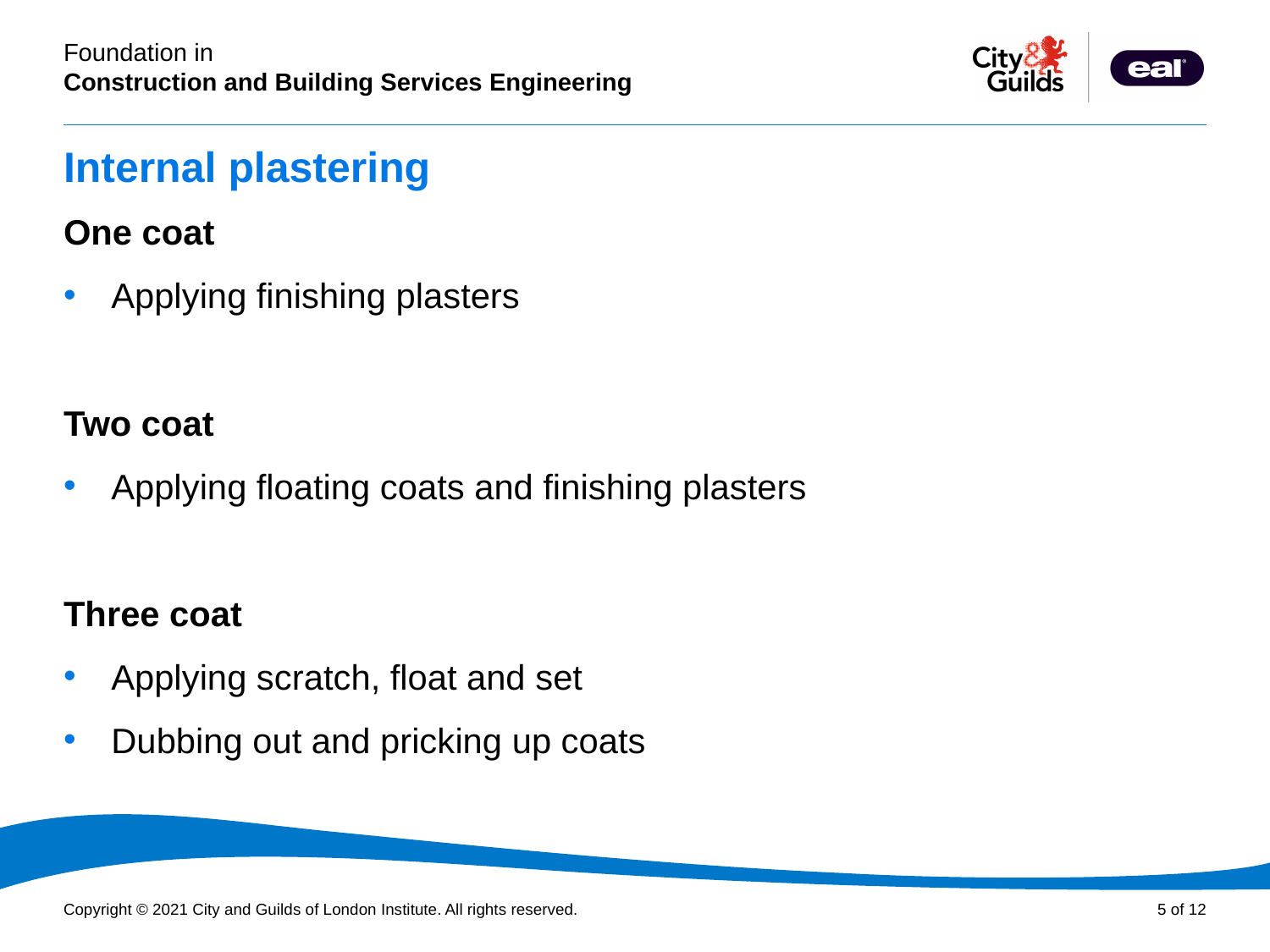

# Internal plastering
One coat
Applying finishing plasters

Two coat
Applying floating coats and finishing plasters

Three coat
Applying scratch, float and set
Dubbing out and pricking up coats